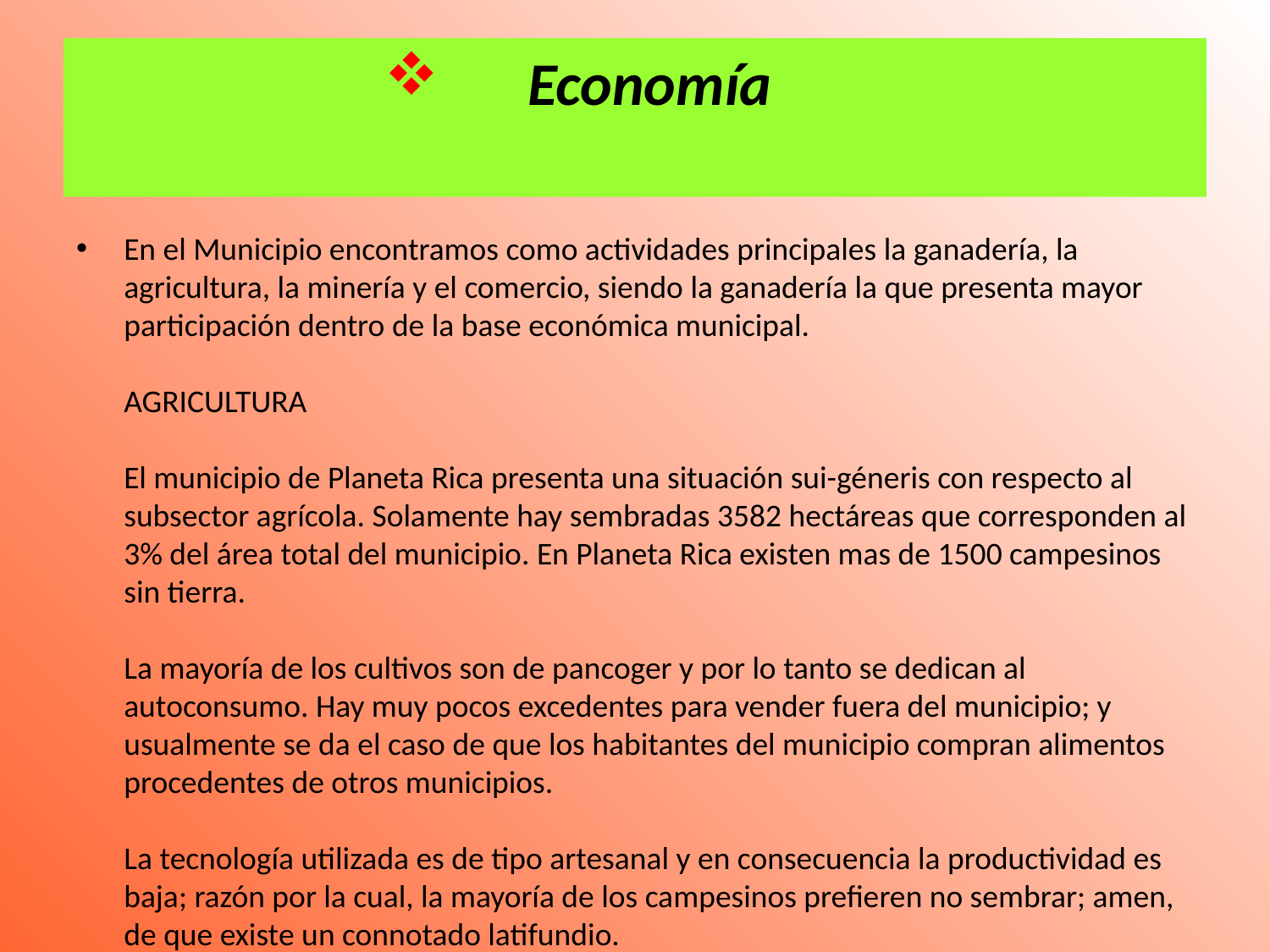

# Economía
En el Municipio encontramos como actividades principales la ganadería, la agricultura, la minería y el comercio, siendo la ganadería la que presenta mayor participación dentro de la base económica municipal.
AGRICULTURA
El municipio de Planeta Rica presenta una situación sui-géneris con respecto al subsector agrícola. Solamente hay sembradas 3582 hectáreas que corresponden al 3% del área total del municipio. En Planeta Rica existen mas de 1500 campesinos sin tierra.
La mayoría de los cultivos son de pancoger y por lo tanto se dedican al autoconsumo. Hay muy pocos excedentes para vender fuera del municipio; y usualmente se da el caso de que los habitantes del municipio compran alimentos procedentes de otros municipios.
La tecnología utilizada es de tipo artesanal y en consecuencia la productividad es baja; razón por la cual, la mayoría de los campesinos prefieren no sembrar; amen, de que existe un connotado latifundio.